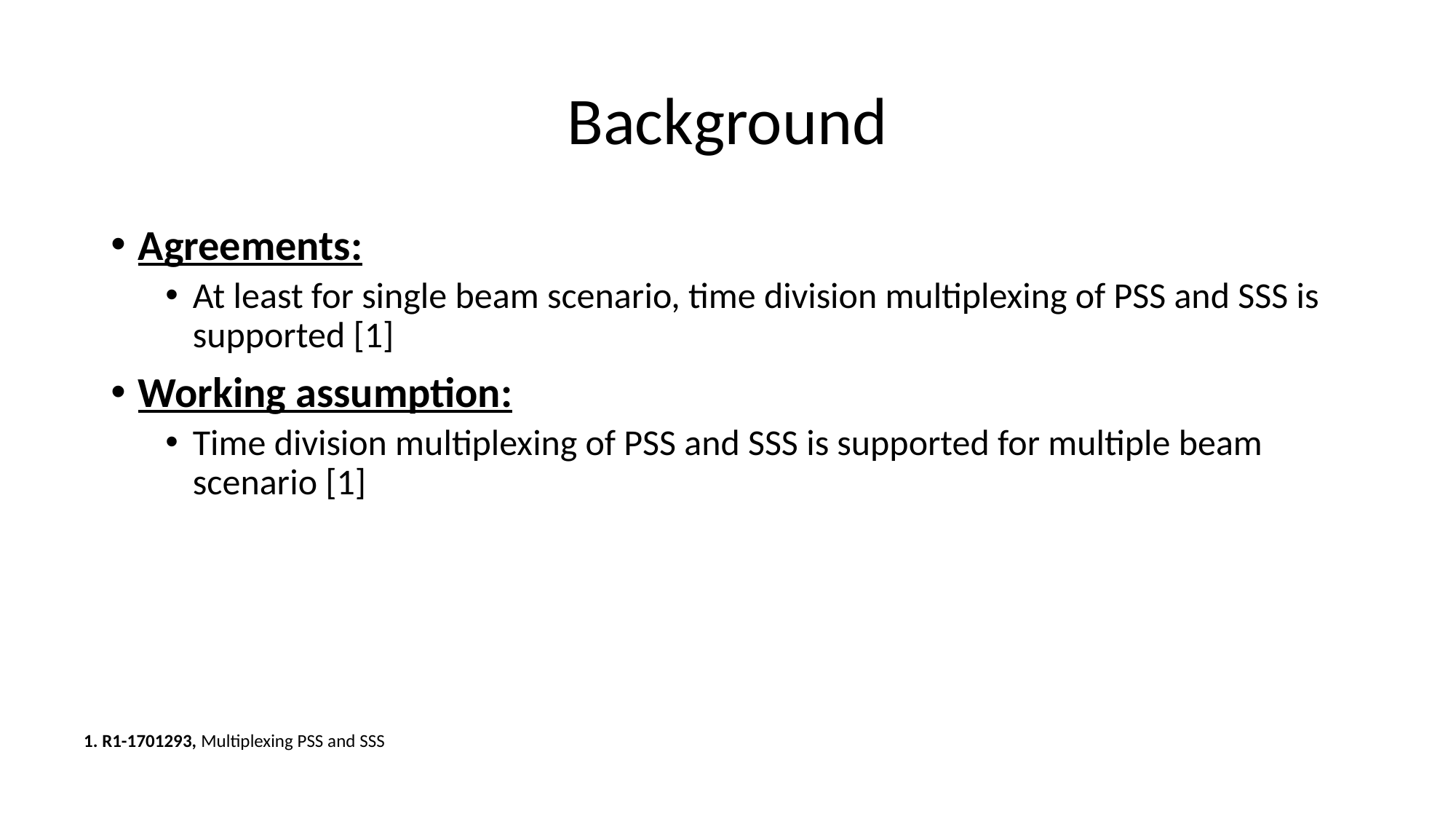

# Background
Agreements:
At least for single beam scenario, time division multiplexing of PSS and SSS is supported [1]
Working assumption:
Time division multiplexing of PSS and SSS is supported for multiple beam scenario [1]

1. R1-1701293, Multiplexing PSS and SSS